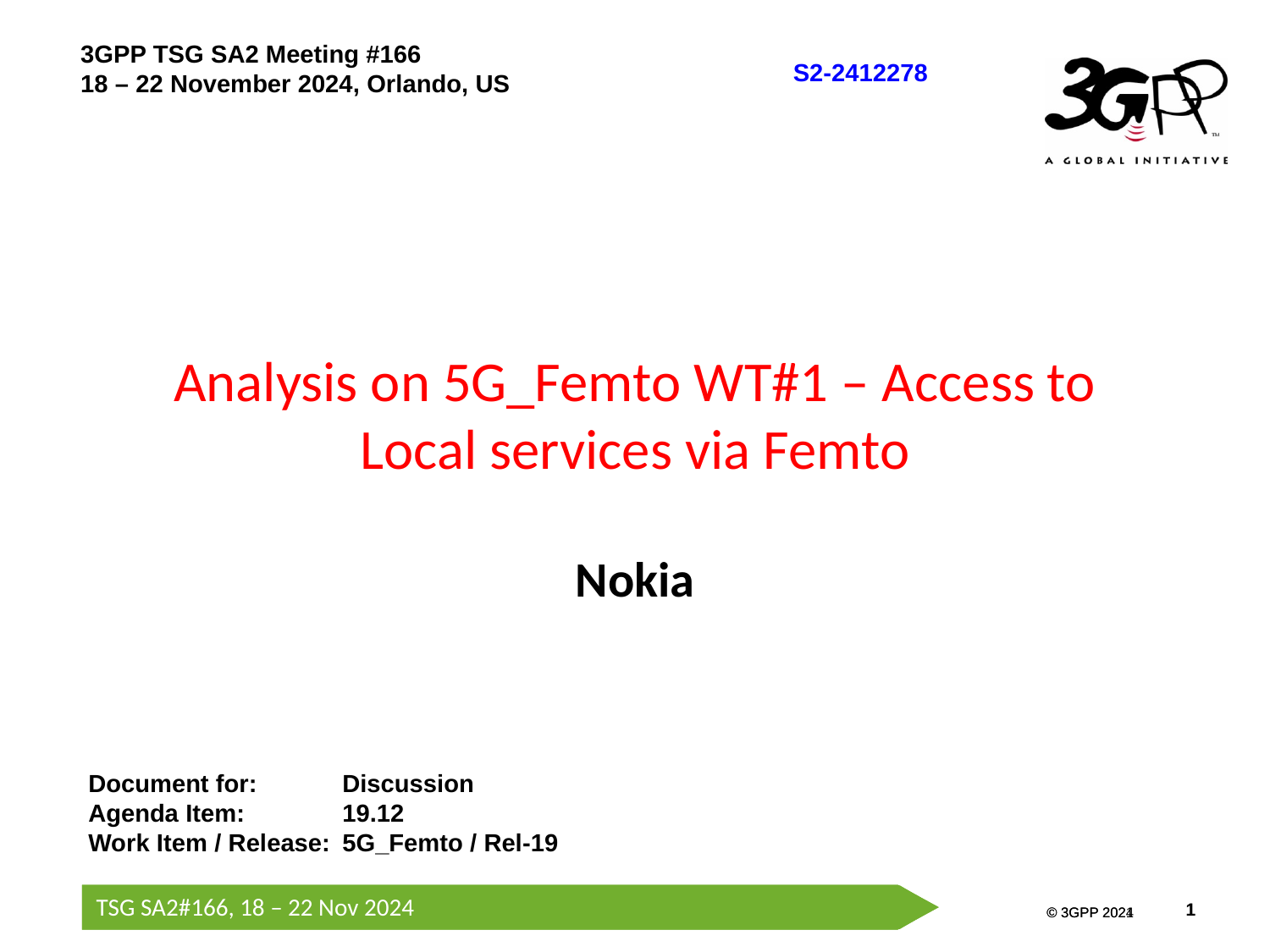

3GPP TSG SA2 Meeting #166
18 – 22 November 2024, Orlando, US
S2-2412278
# Analysis on 5G_Femto WT#1 – Access to Local services via Femto Nokia
Document for:	Discussion
Agenda Item:	19.12
Work Item / Release:	5G_Femto / Rel-19
TSG SA2#166, 18 – 22 Nov 2024